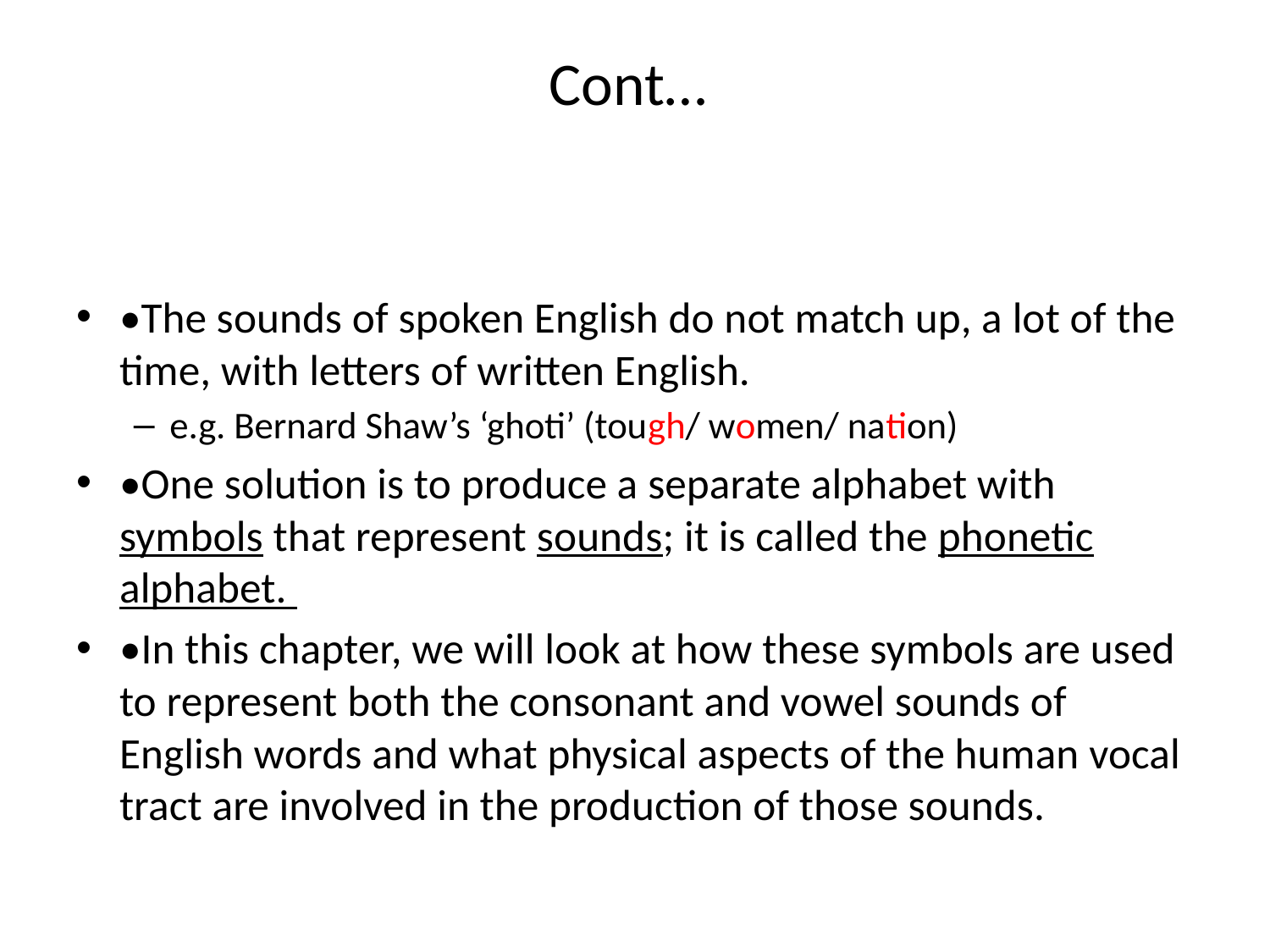

# Cont…

•The sounds of spoken English do not match up, a lot of the time, with letters of written English.
e.g. Bernard Shaw’s ‘ghoti’ (tough/ women/ nation)
•One solution is to produce a separate alphabet with symbols that represent sounds; it is called the phonetic alphabet.
•In this chapter, we will look at how these symbols are used to represent both the consonant and vowel sounds of English words and what physical aspects of the human vocal tract are involved in the production of those sounds.